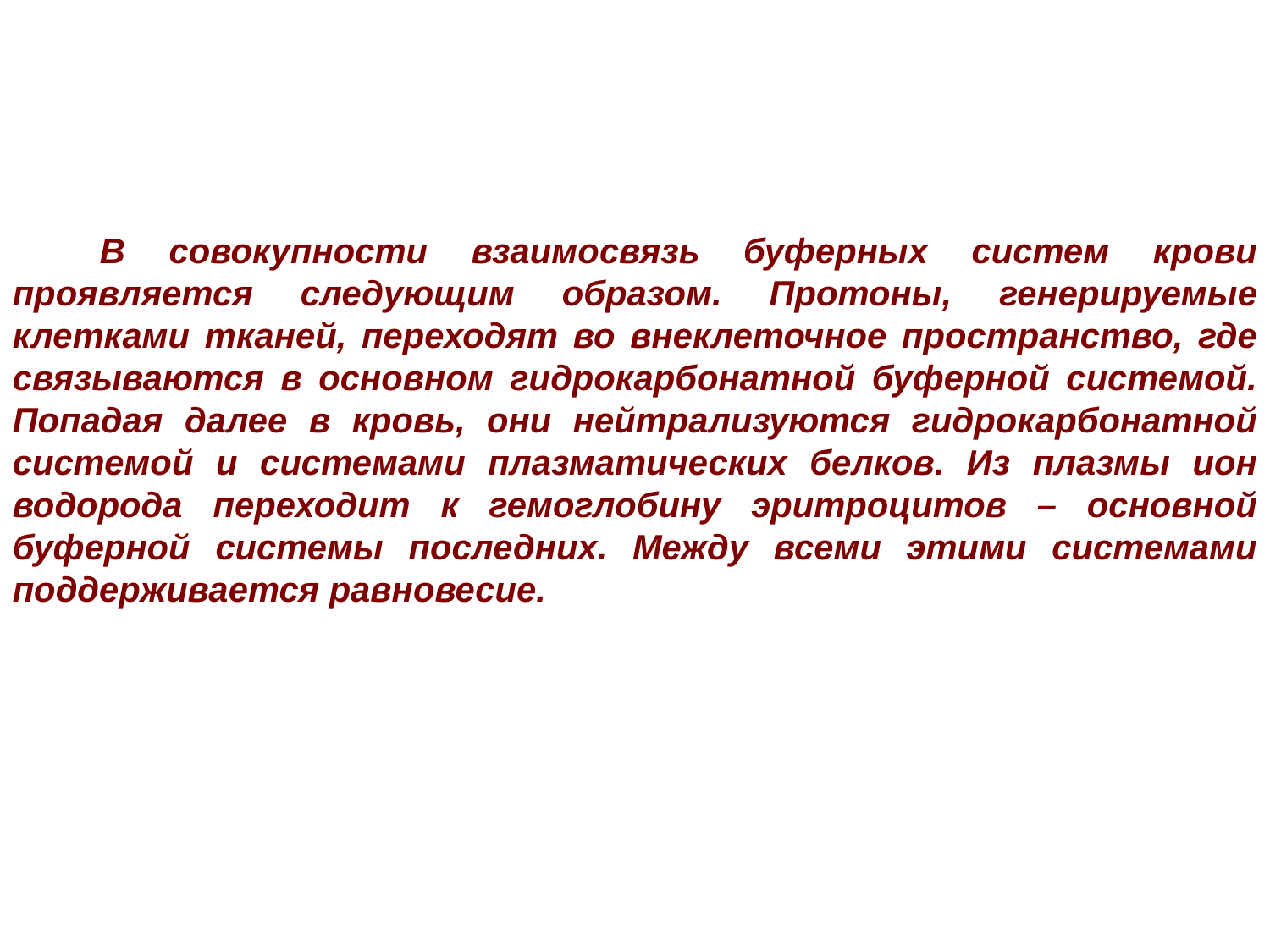

В совокупности взаимосвязь буферных систем крови проявляется следующим образом. Протоны, генерируемые клетками тканей, переходят во внеклеточное пространство, где связываются в основном гидрокарбонатной буферной системой. Попадая далее в кровь, они нейтрализуются гидрокарбонатной системой и системами плазматических белков. Из плазмы ион водорода переходит к гемоглобину эритроцитов – основной буферной системы последних. Между всеми этими системами поддерживается равновесие.